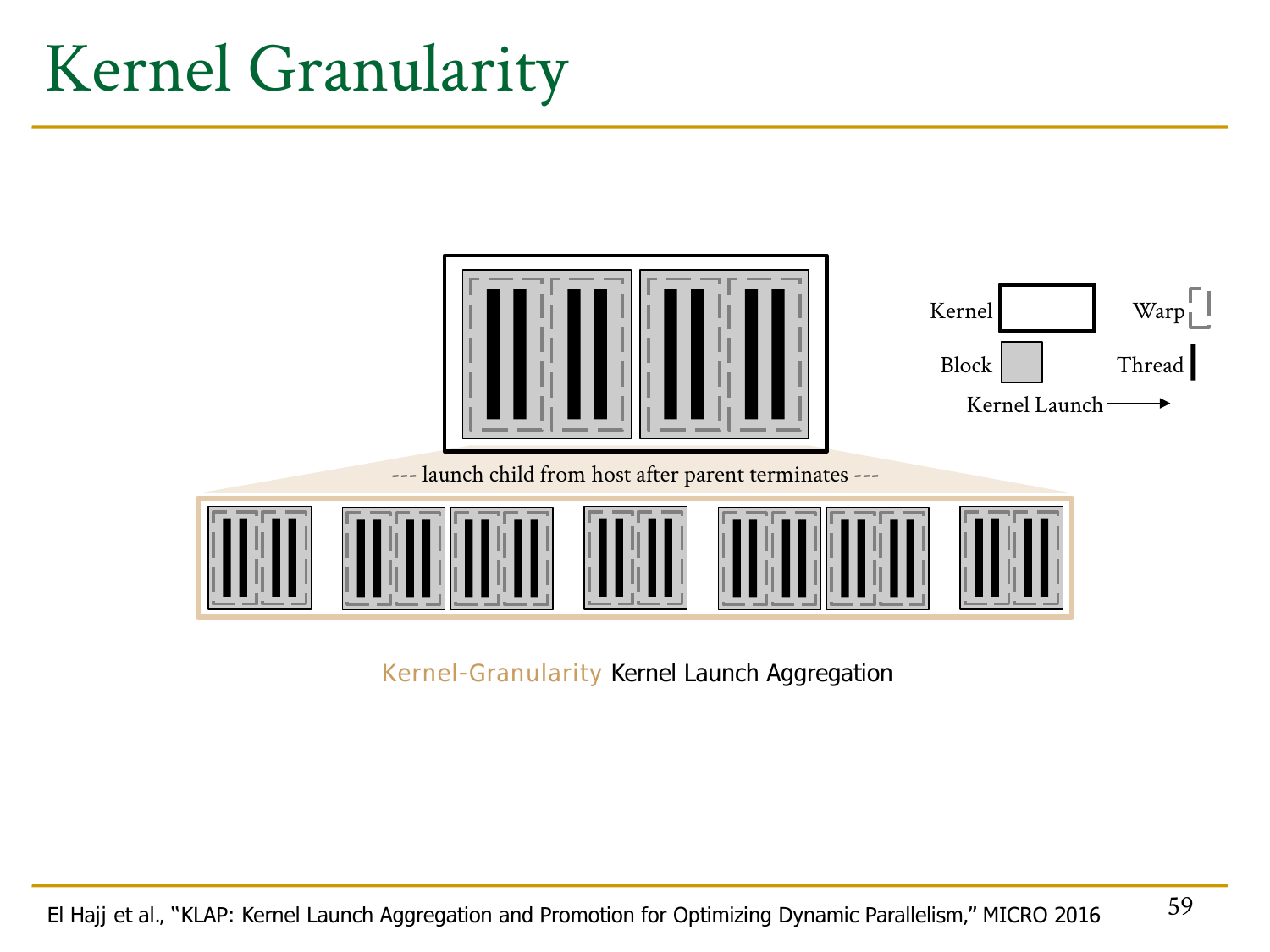

Kernel Granularity

Kernel
Warp

Block
Thread

Kernel Launch

--- launch child from host after parent terminates ---

Kernel-Granularity Kernel Launch Aggregation
59
El Hajj et al., “KLAP: Kernel Launch Aggregation and Promotion for Optimizing Dynamic Parallelism,” MICRO 2016